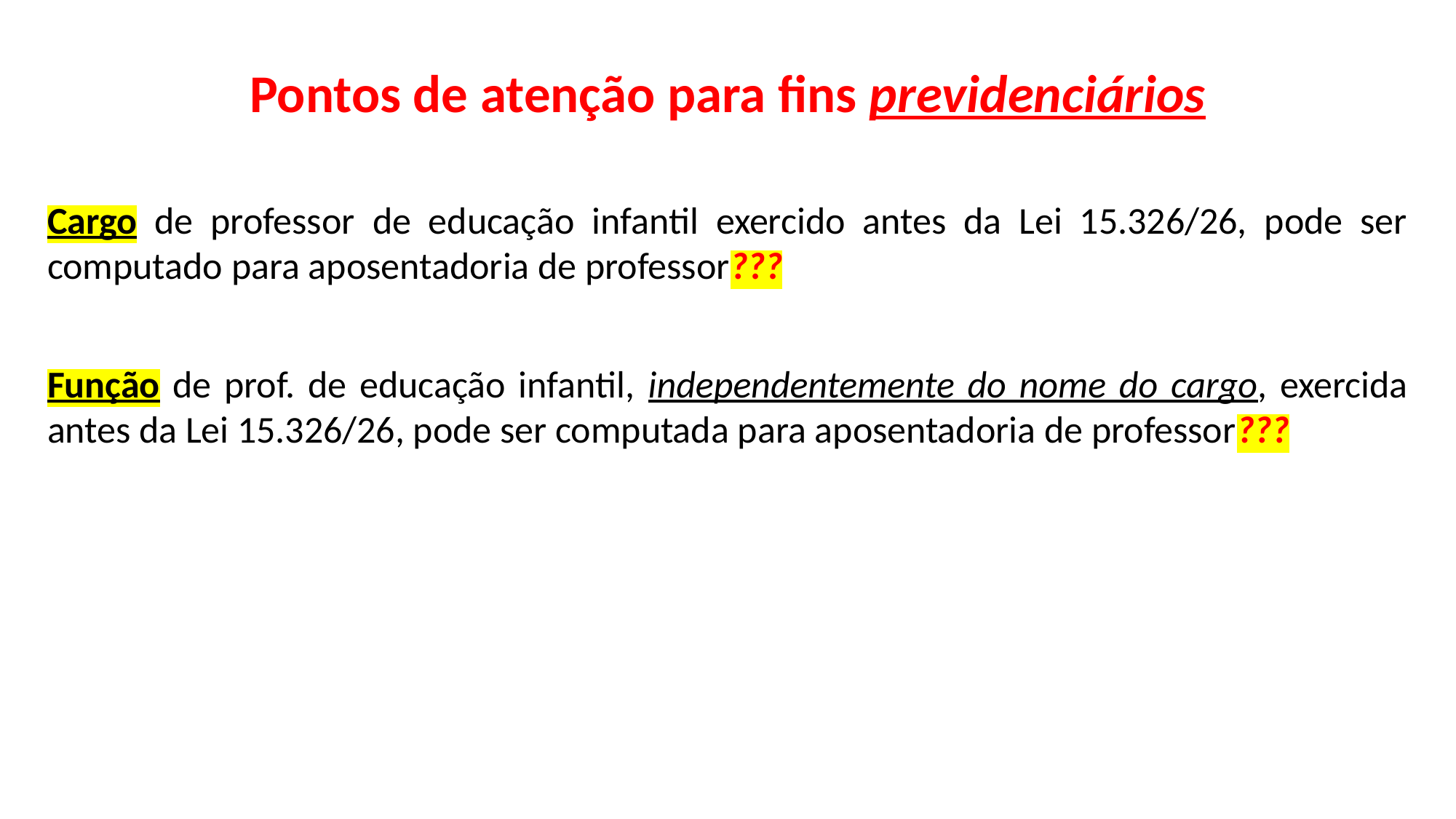

Pontos de atenção para fins previdenciários

Cargo de professor de educação infantil exercido antes da Lei 15.326/26, pode ser computado para aposentadoria de professor???

Função de prof. de educação infantil, independentemente do nome do cargo, exercida antes da Lei 15.326/26, pode ser computada para aposentadoria de professor???